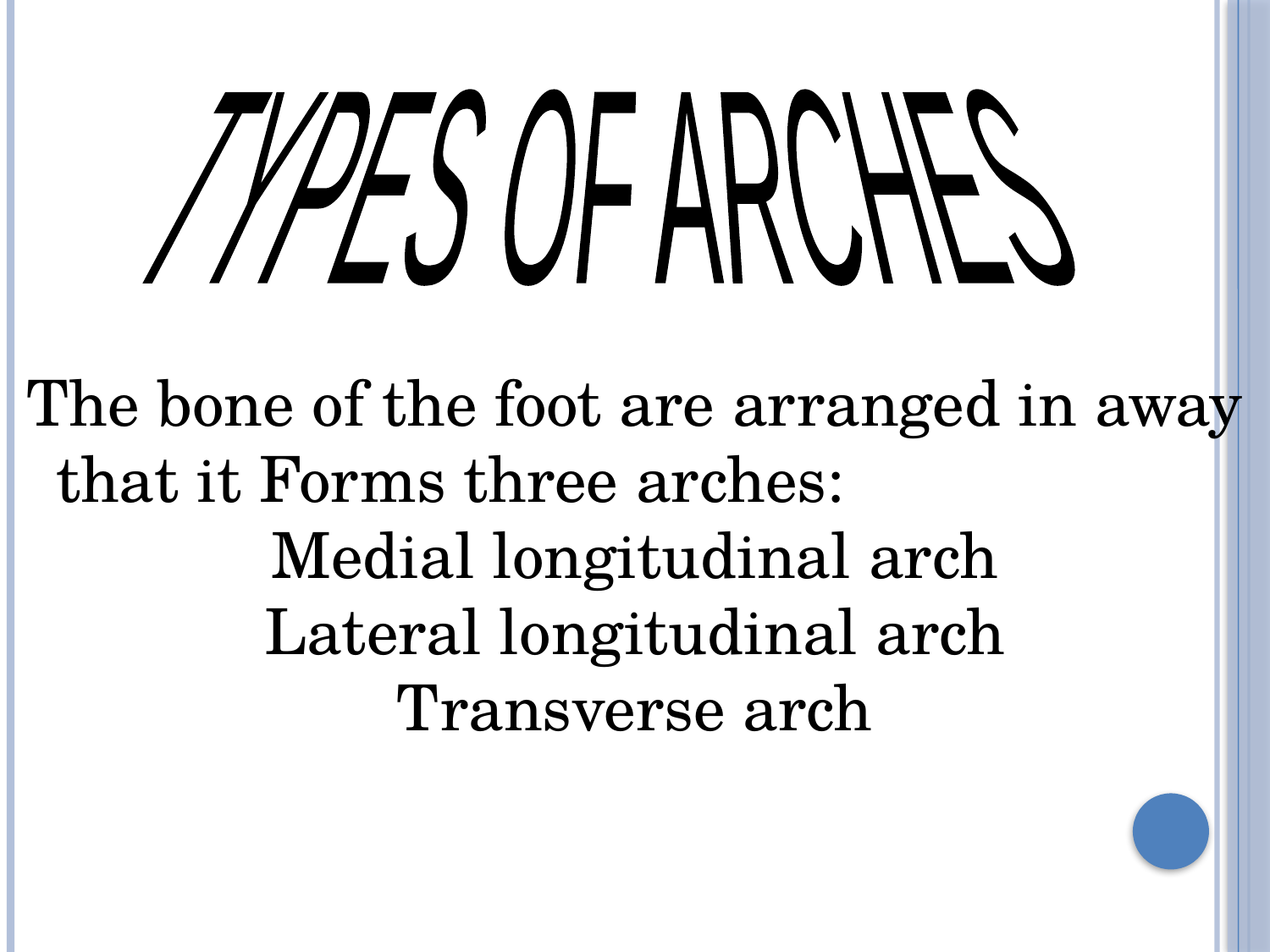

TYPES OF ARCHES
The bone of the foot are arranged in away that it Forms three arches:
Medial longitudinal arch
Lateral longitudinal arch
Transverse arch